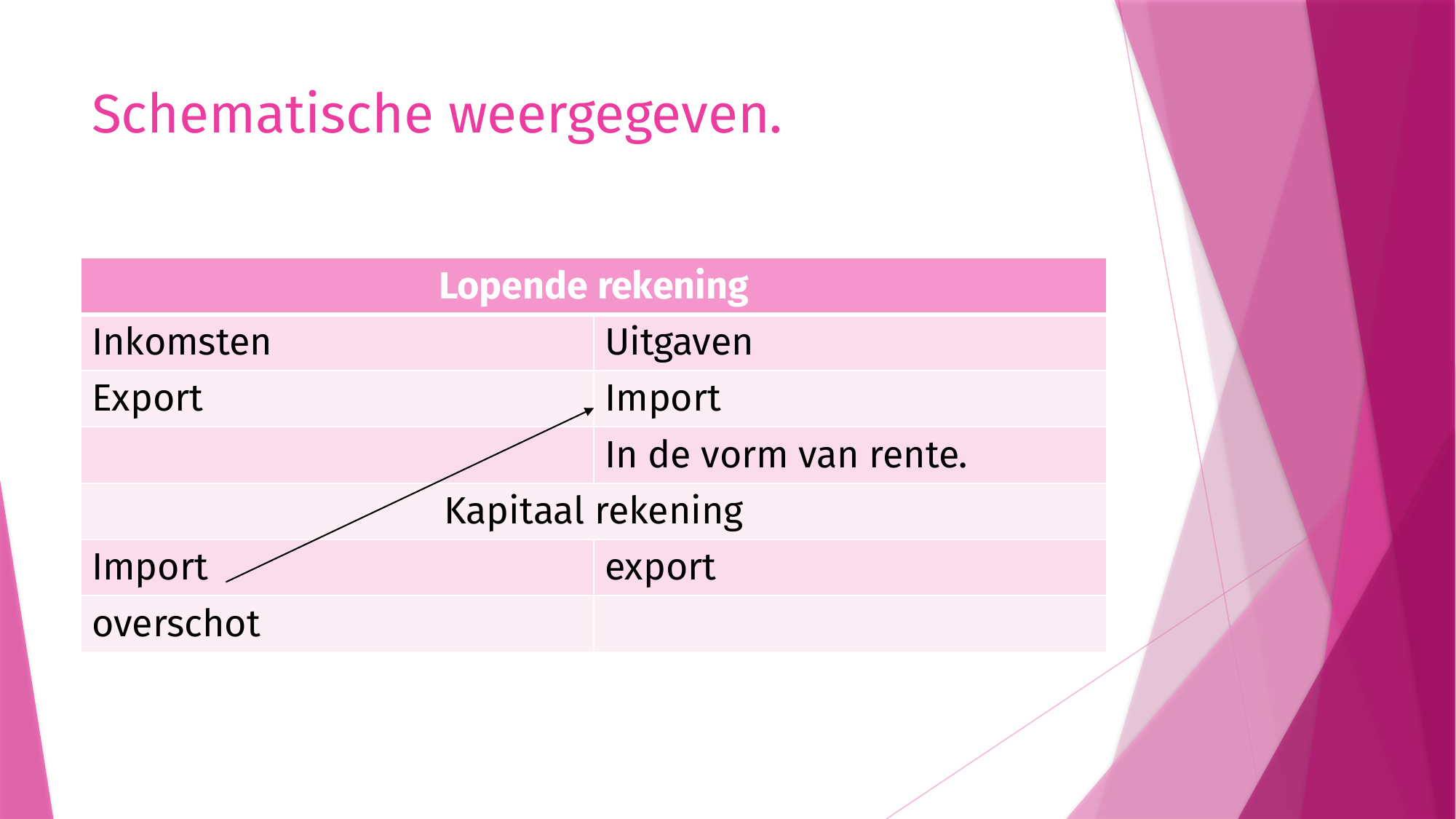

# Schematische weergegeven.
| Lopende rekening |  |
| --- | --- |
| Inkomsten | Uitgaven |
| Export | Import |
|  | In de vorm van rente. |
| Kapitaal rekening |  |
| Import | export |
| overschot |  |